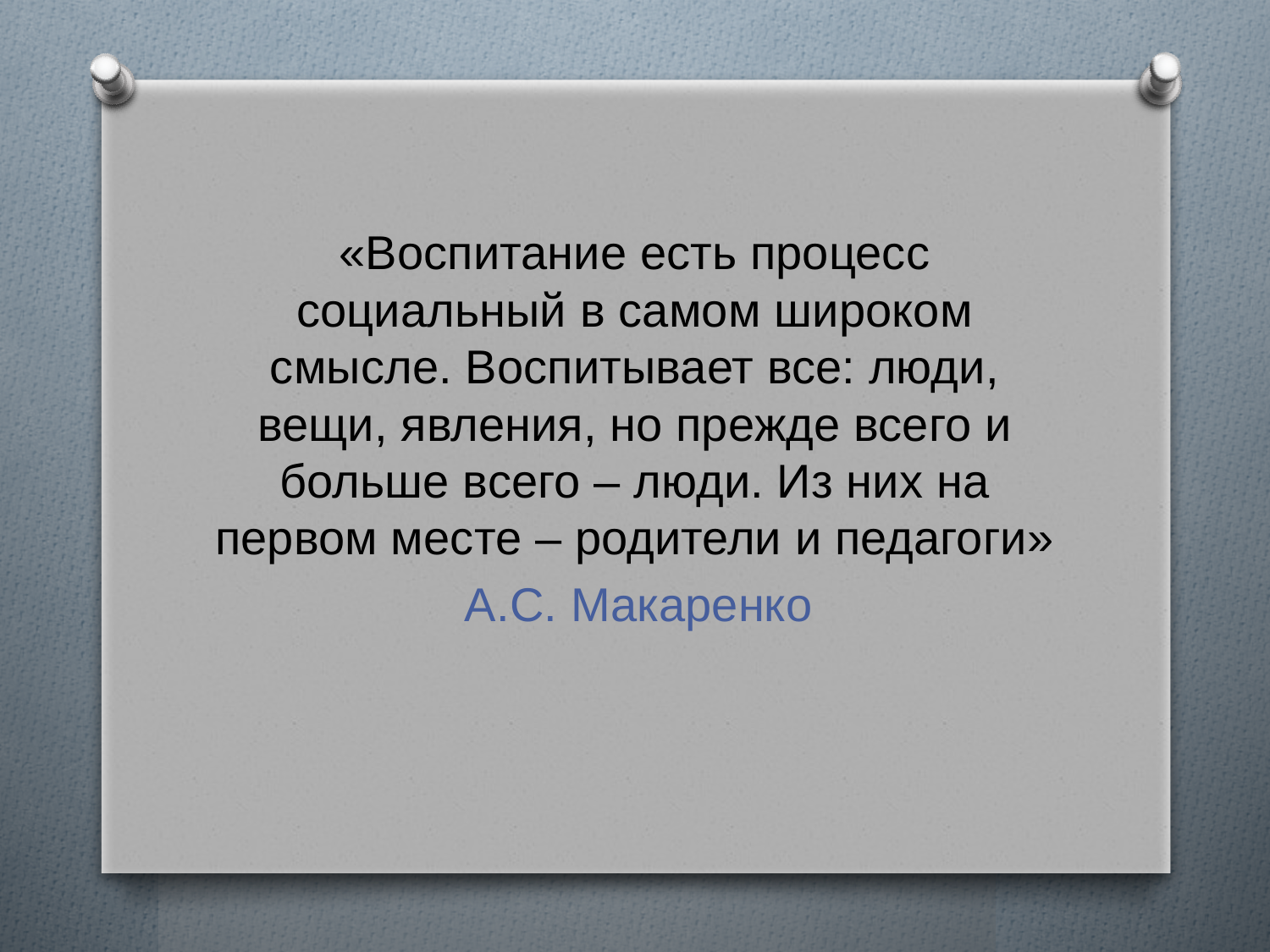

#
«Воспитание есть процесс социальный в самом широком смысле. Воспитывает все: люди, вещи, явления, но прежде всего и больше всего – люди. Из них на первом месте – родители и педагоги»
 А.С. Макаренко